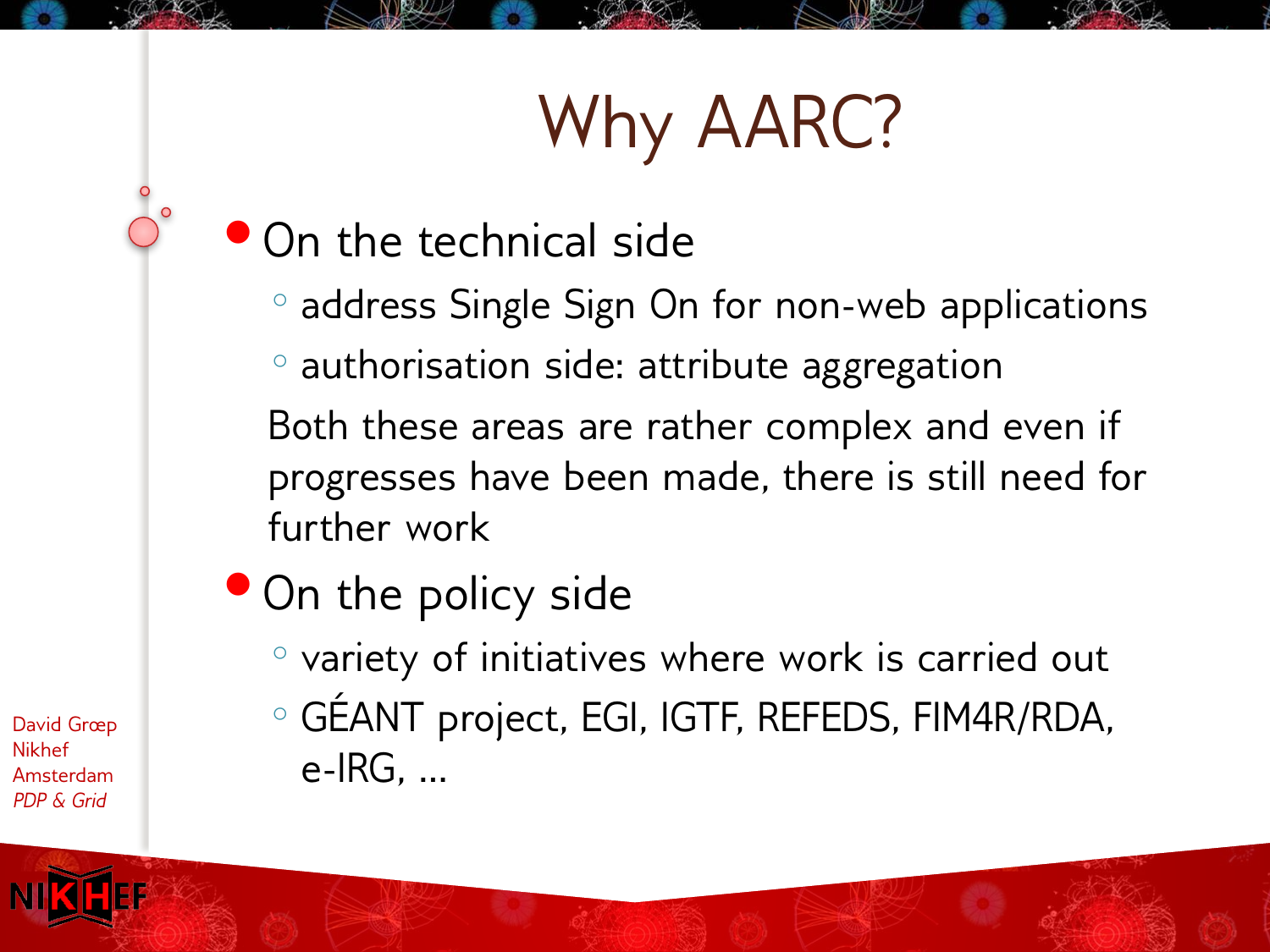

# Why AARC?
On the technical side
address Single Sign On for non-web applications
authorisation side: attribute aggregation
Both these areas are rather complex and even if progresses have been made, there is still need for further work
On the policy side
variety of initiatives where work is carried out
GÉANT project, EGI, IGTF, REFEDS, FIM4R/RDA,
e-IRG, …